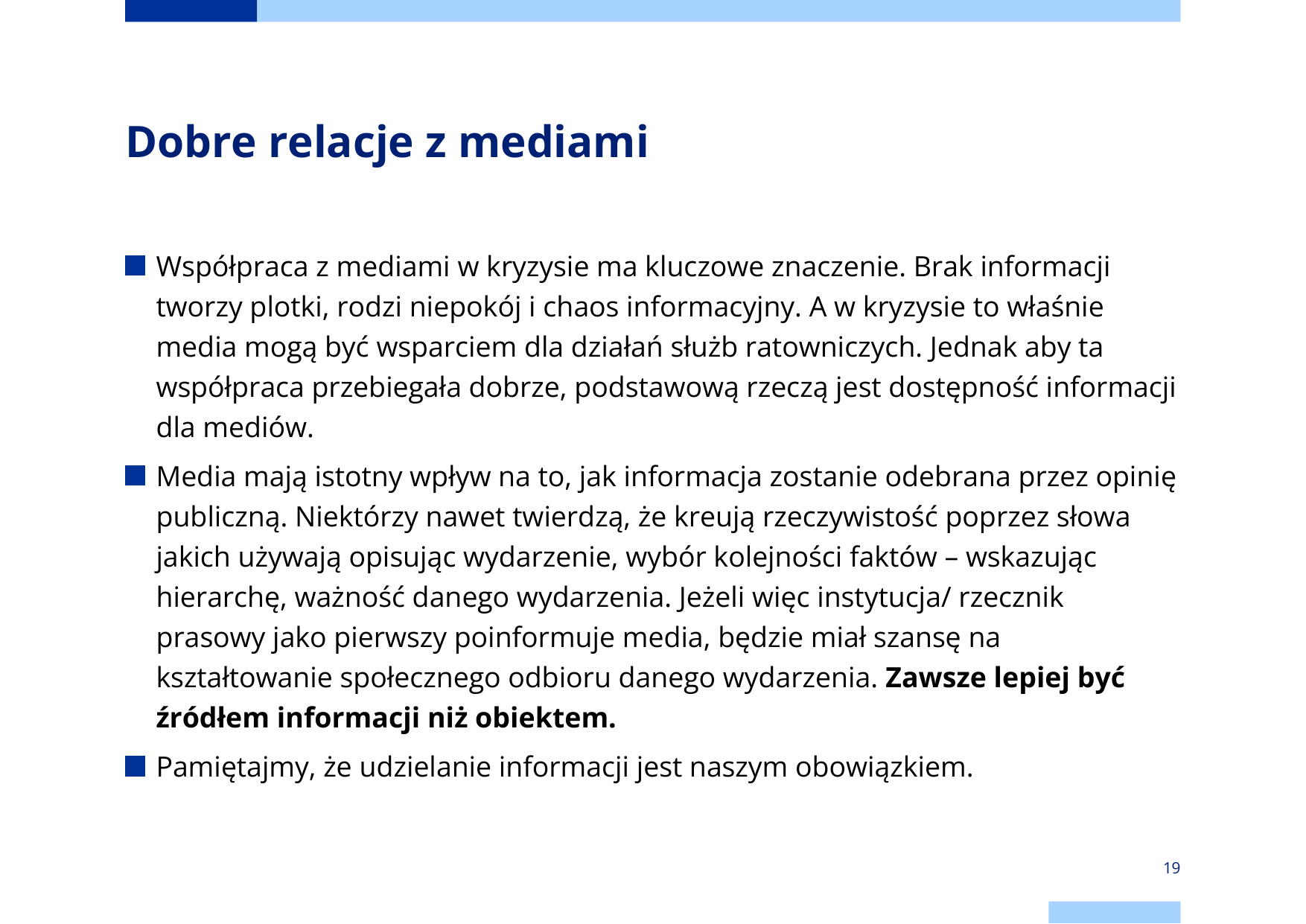

# Dobre relacje z mediami
Współpraca z mediami w kryzysie ma kluczowe znaczenie. Brak informacji tworzy plotki, rodzi niepokój i chaos informacyjny. A w kryzysie to właśnie media mogą być wsparciem dla działań służb ratowniczych. Jednak aby ta współpraca przebiegała dobrze, podstawową rzeczą jest dostępność informacji dla mediów.
Media mają istotny wpływ na to, jak informacja zostanie odebrana przez opinię publiczną. Niektórzy nawet twierdzą, że kreują rzeczywistość poprzez słowa jakich używają opisując wydarzenie, wybór kolejności faktów – wskazując hierarchę, ważność danego wydarzenia. Jeżeli więc instytucja/ rzecznik prasowy jako pierwszy poinformuje media, będzie miał szansę na kształtowanie społecznego odbioru danego wydarzenia. Zawsze lepiej być źródłem informacji niż obiektem.
Pamiętajmy, że udzielanie informacji jest naszym obowiązkiem.

19